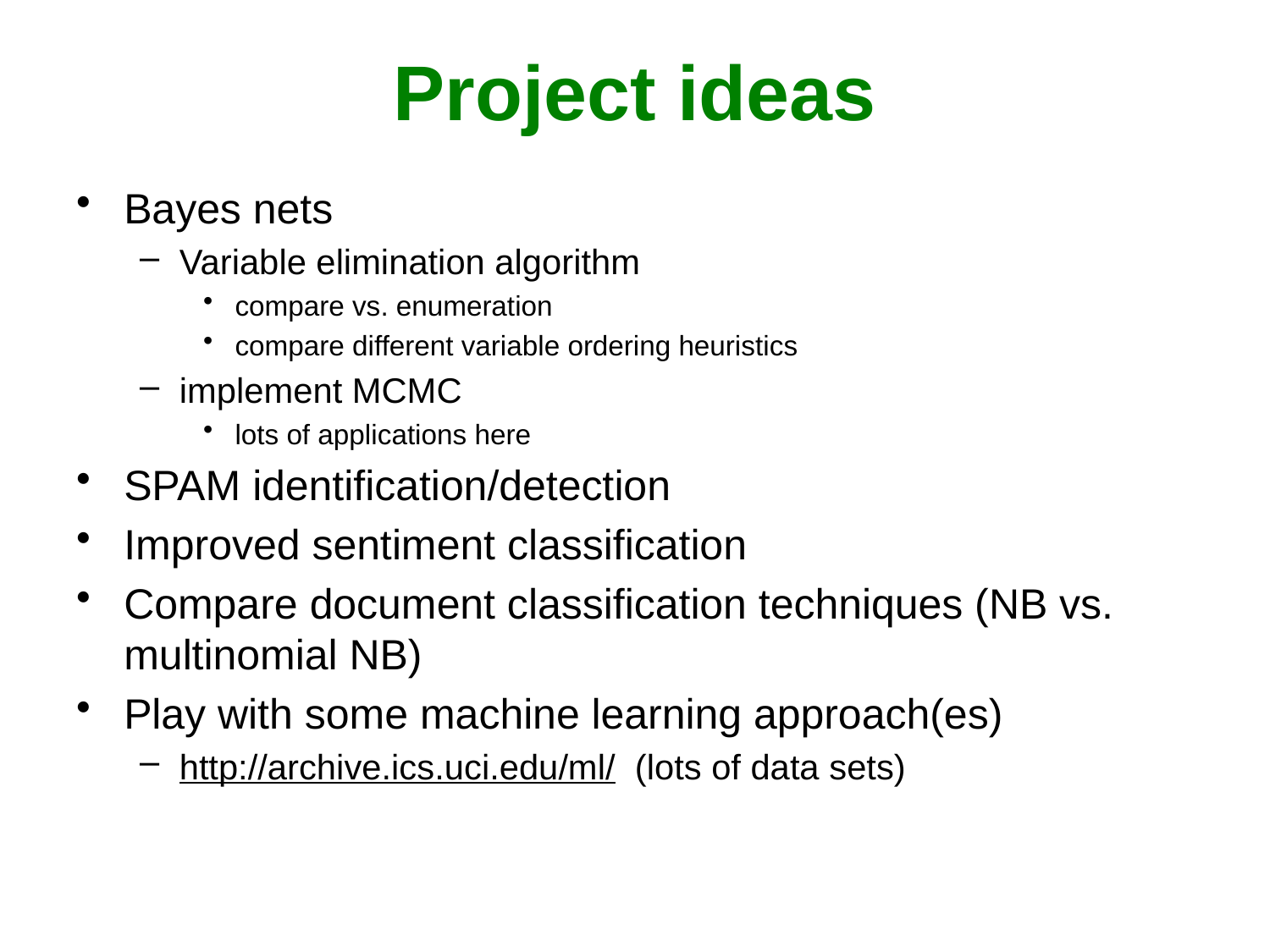

# Project ideas
Bayes nets
Variable elimination algorithm
compare vs. enumeration
compare different variable ordering heuristics
implement MCMC
lots of applications here
SPAM identification/detection
Improved sentiment classification
Compare document classification techniques (NB vs. multinomial NB)
Play with some machine learning approach(es)
http://archive.ics.uci.edu/ml/  (lots of data sets)